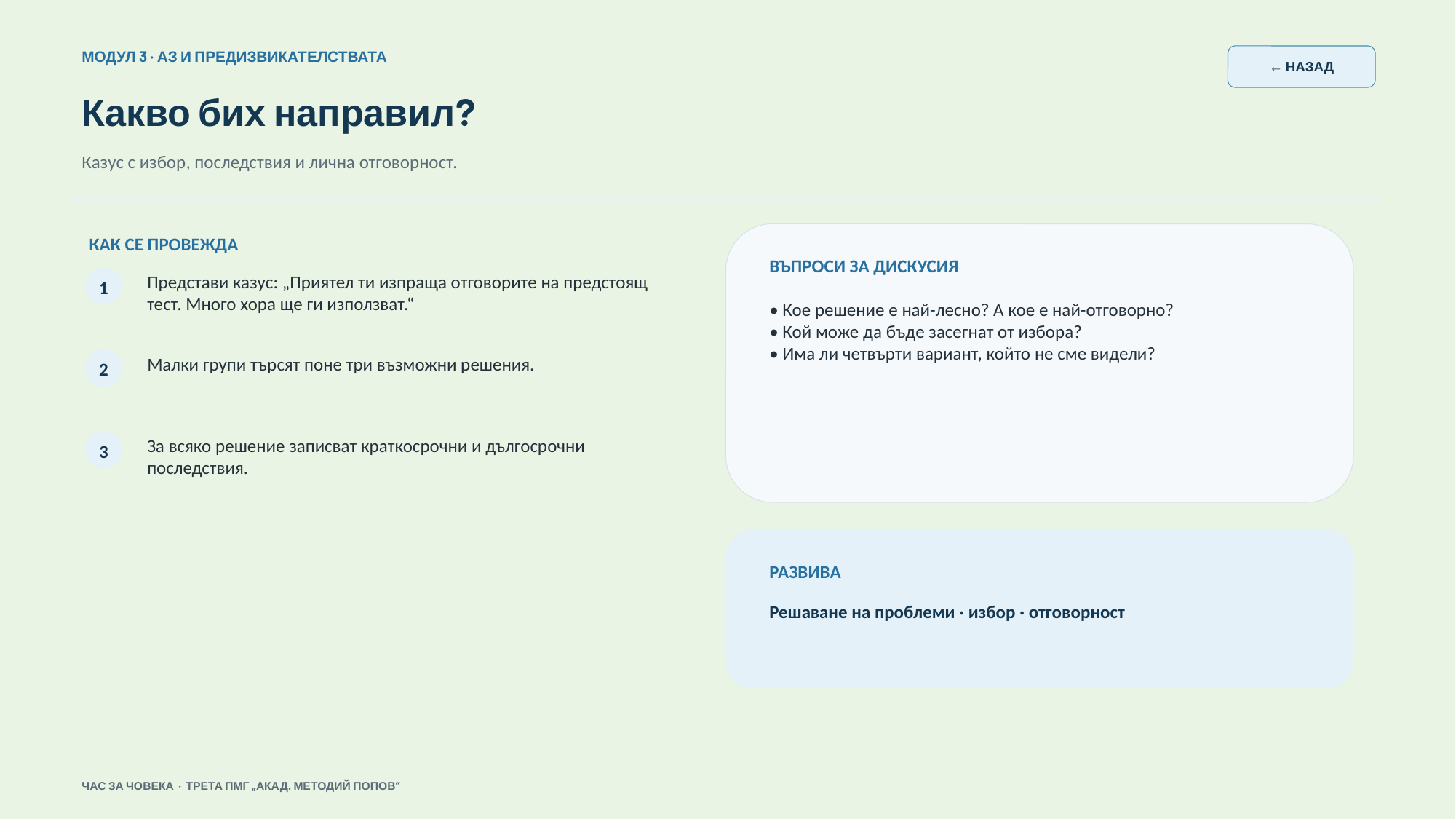

МОДУЛ 3 · АЗ И ПРЕДИЗВИКАТЕЛСТВАТА
← НАЗАД
Какво бих направил?
Казус с избор, последствия и лична отговорност.

КАК СЕ ПРОВЕЖДА
ВЪПРОСИ ЗА ДИСКУСИЯ
Представи казус: „Приятел ти изпраща отговорите на предстоящ тест. Много хора ще ги използват.“

1
• Кое решение е най-лесно? А кое е най-отговорно?
• Кой може да бъде засегнат от избора?
• Има ли четвърти вариант, който не сме видели?
Малки групи търсят поне три възможни решения.

2
За всяко решение записват краткосрочни и дългосрочни последствия.

3

РАЗВИВА
Решаване на проблеми · избор · отговорност
ЧАС ЗА ЧОВЕКА  ·  ТРЕТА ПМГ „АКАД. МЕТОДИЙ ПОПОВ“